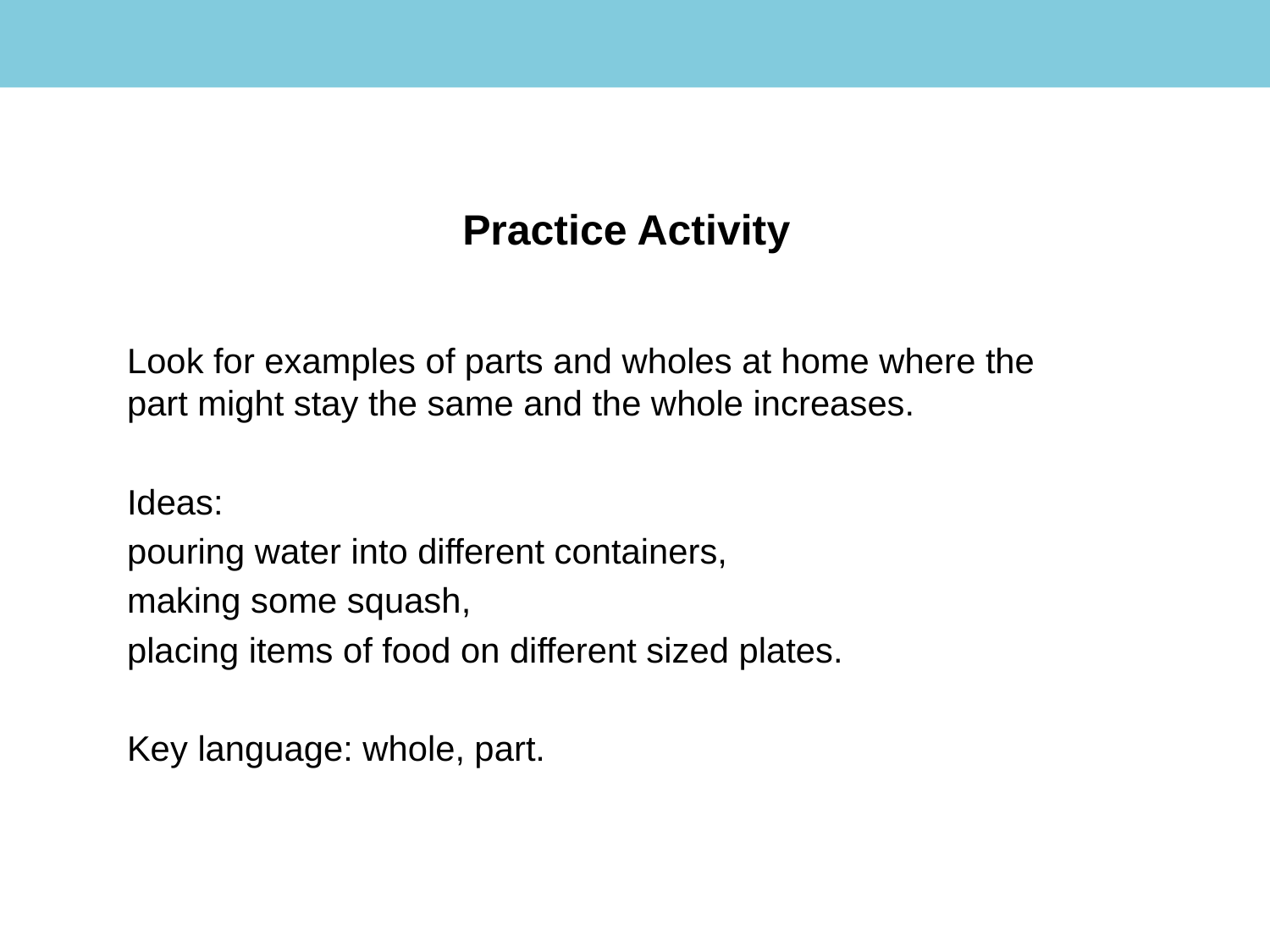

Practice Activity
Look for examples of parts and wholes at home where the part might stay the same and the whole increases.

Ideas:
pouring water into different containers,
making some squash,
placing items of food on different sized plates.

Key language: whole, part.